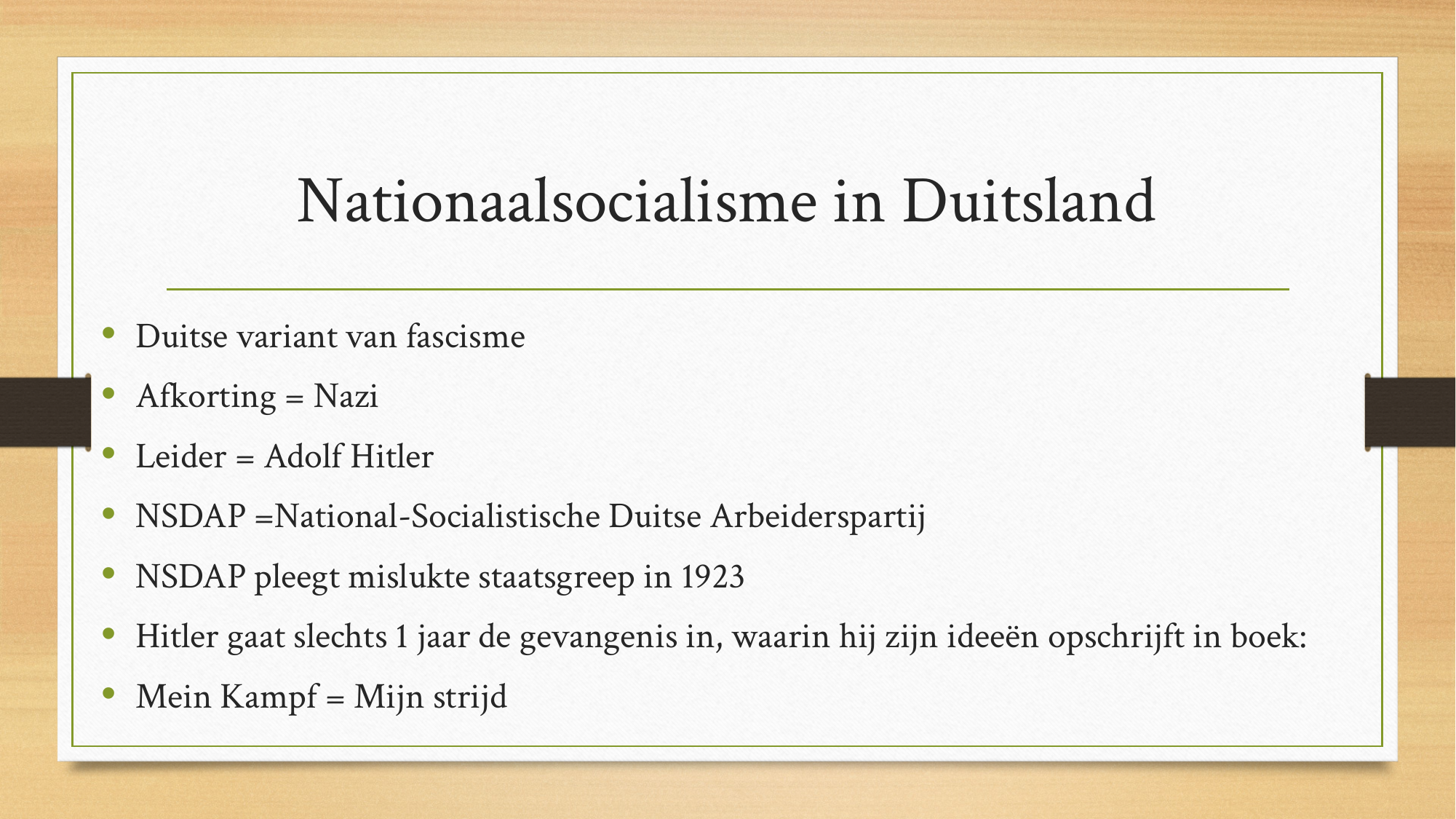

# Nationaalsocialisme in Duitsland
Duitse variant van fascisme
Afkorting = Nazi
Leider = Adolf Hitler
NSDAP =National-Socialistische Duitse Arbeiderspartij
NSDAP pleegt mislukte staatsgreep in 1923
Hitler gaat slechts 1 jaar de gevangenis in, waarin hij zijn ideeën opschrijft in boek:
Mein Kampf = Mijn strijd